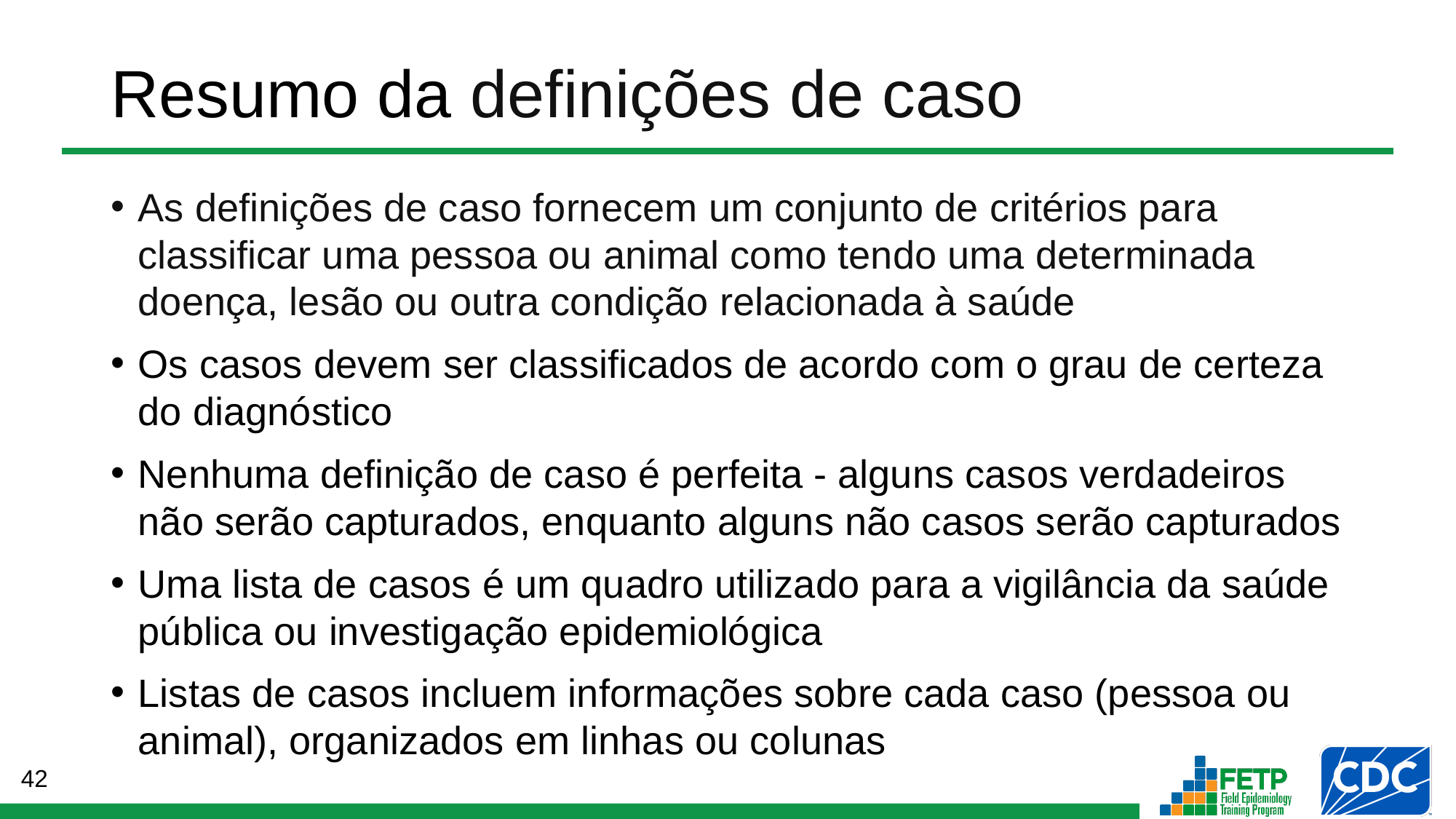

# Resumo da definições de caso
As definições de caso fornecem um conjunto de critérios para classificar uma pessoa ou animal como tendo uma determinada doença, lesão ou outra condição relacionada à saúde
Os casos devem ser classificados de acordo com o grau de certeza do diagnóstico
Nenhuma definição de caso é perfeita - alguns casos verdadeiros não serão capturados, enquanto alguns não casos serão capturados
Uma lista de casos é um quadro utilizado para a vigilância da saúde pública ou investigação epidemiológica
Listas de casos incluem informações sobre cada caso (pessoa ou animal), organizados em linhas ou colunas